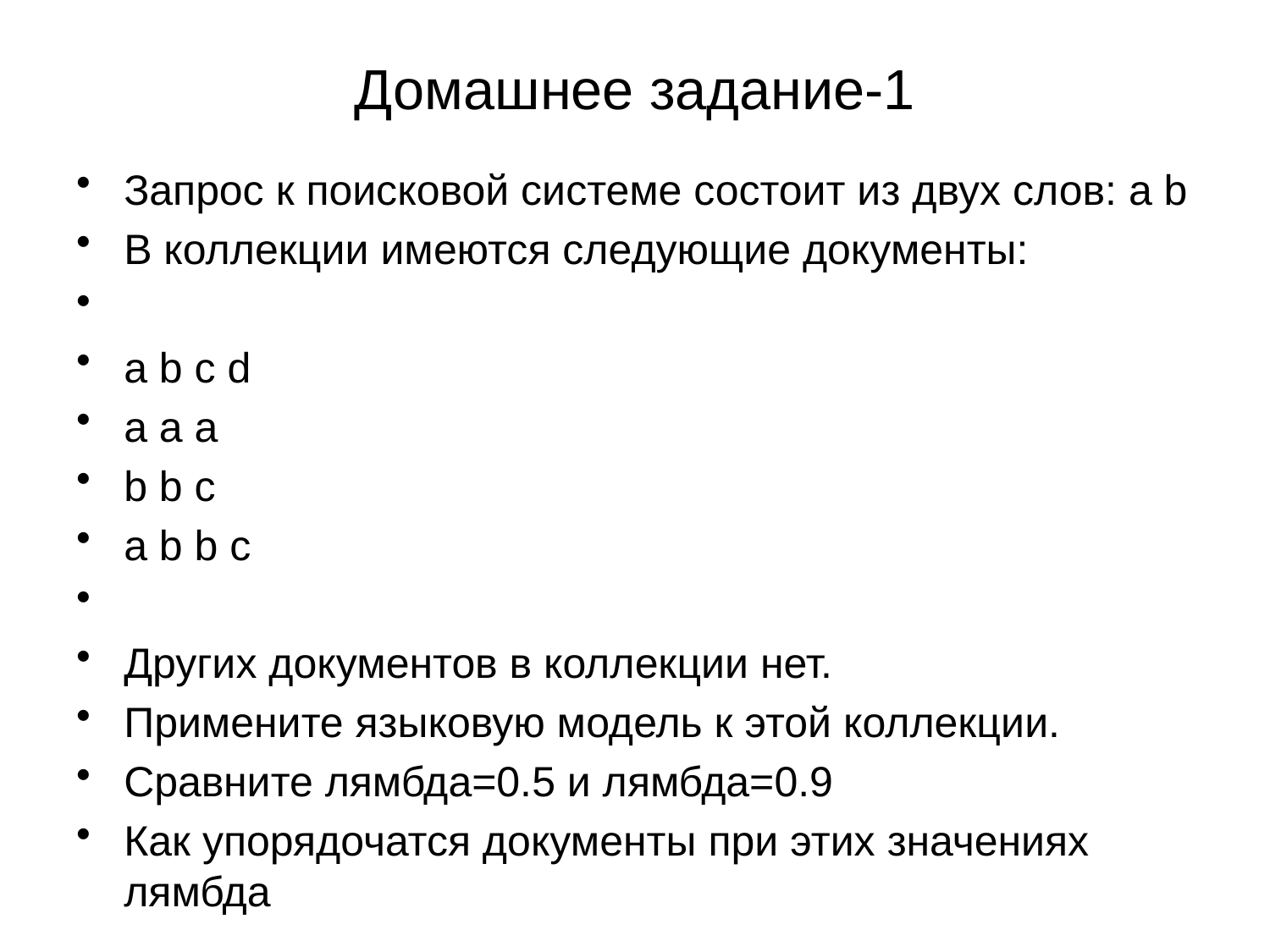

# Домашнее задание-1
Запрос к поисковой системе состоит из двух слов: a b
В коллекции имеются следующие документы:

a b c d
a a a
b b c
a b b c

Других документов в коллекции нет.
Примените языковую модель к этой коллекции.
Сравните лямбда=0.5 и лямбда=0.9
Как упорядочатся документы при этих значениях лямбда